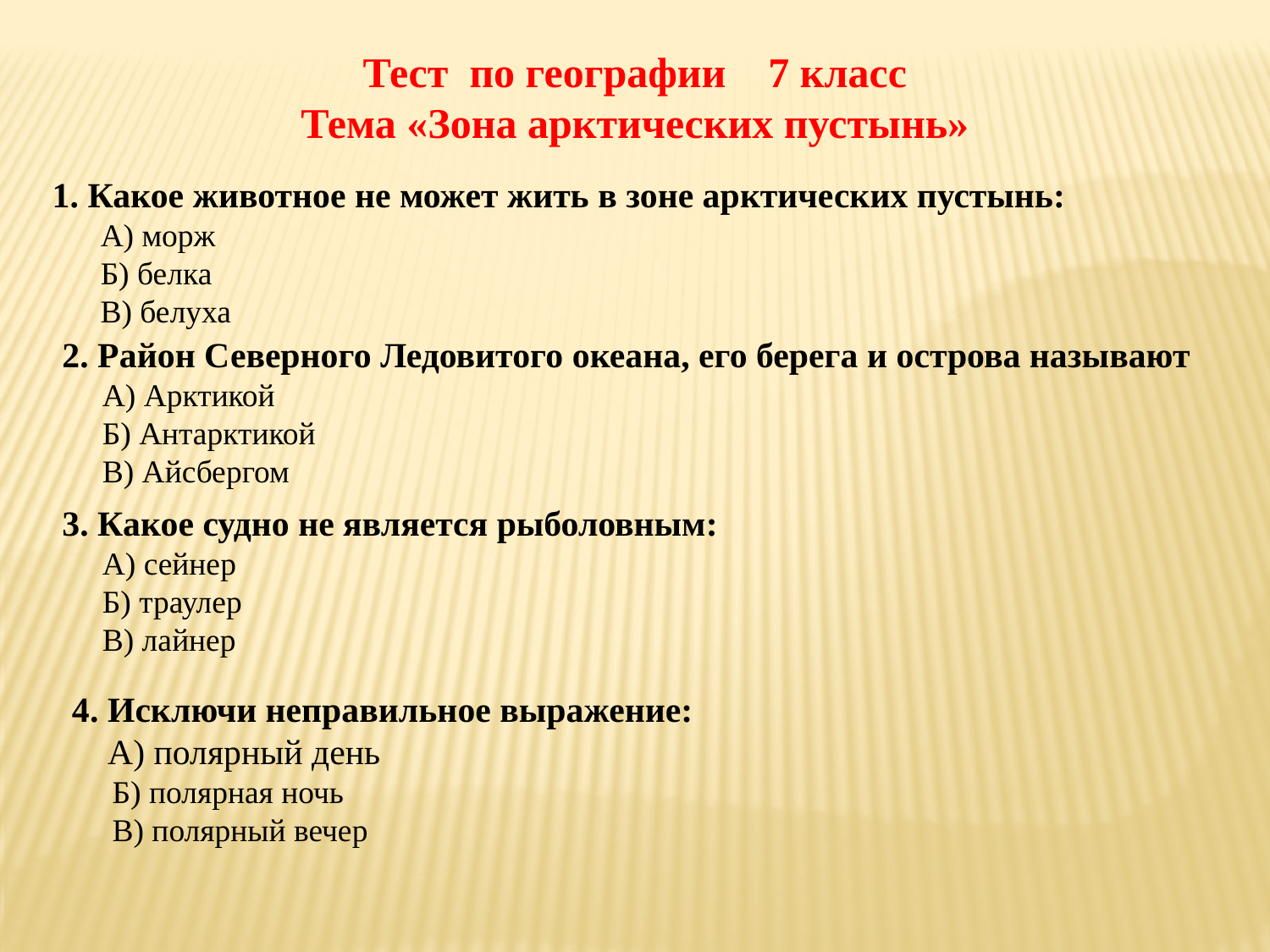

Тест  по географии    7 класс
Тема «Зона арктических пустынь»

1. Какое животное не может жить в зоне арктических пустынь:
      А) морж
      Б) белка
      В) белуха
2. Район Северного Ледовитого океана, его берега и острова называют
     А) Арктикой
     Б) Антарктикой
     В) Айсбергом

3. Какое судно не является рыболовным:
     А) сейнер
     Б) траулер
     В) лайнер
4. Исключи неправильное выражение:
    А) полярный день
     Б) полярная ночь
     В) полярный вечер